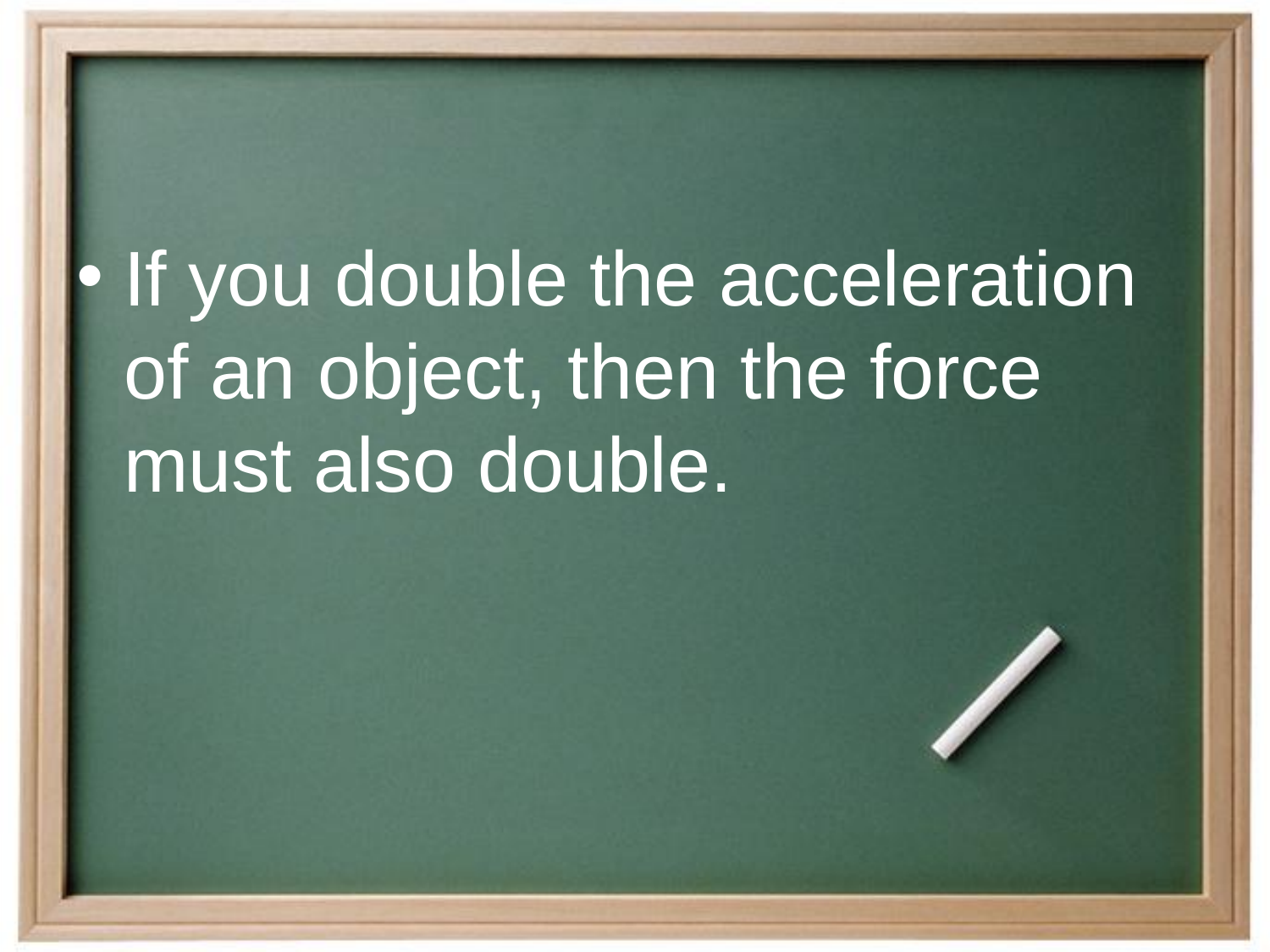

#
If you double the acceleration of an object, then the force must also double.